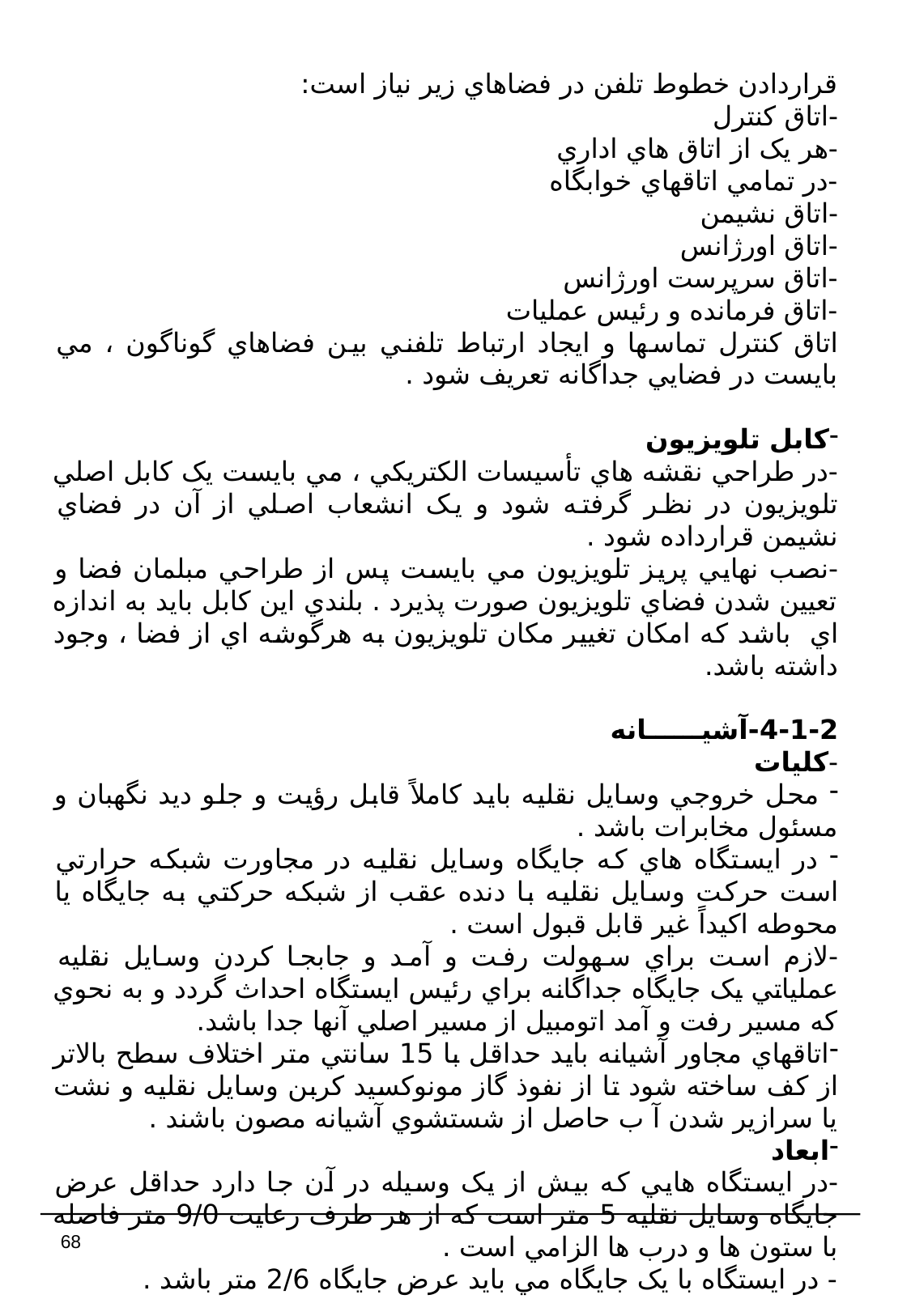

قراردادن خطوط تلفن در فضاهاي زير نياز است:
-اتاق کنترل
-هر يک از اتاق هاي اداري
-در تمامي اتاقهاي خوابگاه
-اتاق نشيمن
-اتاق اورژانس
-اتاق سرپرست اورژانس
-اتاق فرمانده و رئيس عمليات
اتاق کنترل تماسها و ايجاد ارتباط تلفني بين فضاهاي گوناگون ، مي بايست در فضايي جداگانه تعريف شود .

کابل تلويزيون
-در طراحي نقشه هاي تأسيسات الکتريکي ، مي بايست يک کابل اصلي تلويزيون در نظر گرفته شود و يک انشعاب اصلي از آن در فضاي نشيمن قرارداده شود .
-نصب نهايي پريز تلويزيون مي بايست پس از طراحي مبلمان فضا و تعيين شدن فضاي تلويزيون صورت پذيرد . بلندي اين کابل بايد به اندازه اي  باشد که امکان تغيير مکان تلويزيون به هرگوشه اي از فضا ، وجود داشته باشد.

4-1-2-آشيــــــانه
-کليات
 محل خروجي وسايل نقليه بايد کاملاً قابل رؤيت و جلو ديد نگهبان و مسئول مخابرات باشد .
 در ايستگاه هاي که جايگاه وسايل نقليه در مجاورت شبکه حرارتي است حرکت وسايل نقليه با دنده عقب از شبکه حرکتي به جايگاه يا محوطه اکيداً غير قابل قبول است .
-لازم است براي سهولت رفت و آمد و جابجا کردن وسايل نقليه عملياتي يک جايگاه جداگانه براي رئيس ايستگاه احداث گردد و به نحوي که مسير رفت و آمد اتومبيل از مسير اصلي آنها جدا باشد.
اتاقهاي مجاور آشيانه بايد حداقل با 15 سانتي متر اختلاف سطح بالاتر از کف ساخته شود تا از نفوذ گاز مونوکسيد کربن وسايل نقليه و نشت يا سرازير شدن آ ب حاصل از شستشوي آشيانه مصون باشند .
ابعاد
-در ايستگاه هايي که بيش از يک وسيله در آن جا دارد حداقل عرض جايگاه وسايل نقليه 5 متر است که از هر طرف رعايت 9/0 متر فاصله با ستون ها و درب ها الزامي است .
- در ايستگاه با يک جايگاه مي بايد عرض جايگاه 2/6 متر باشد .

68